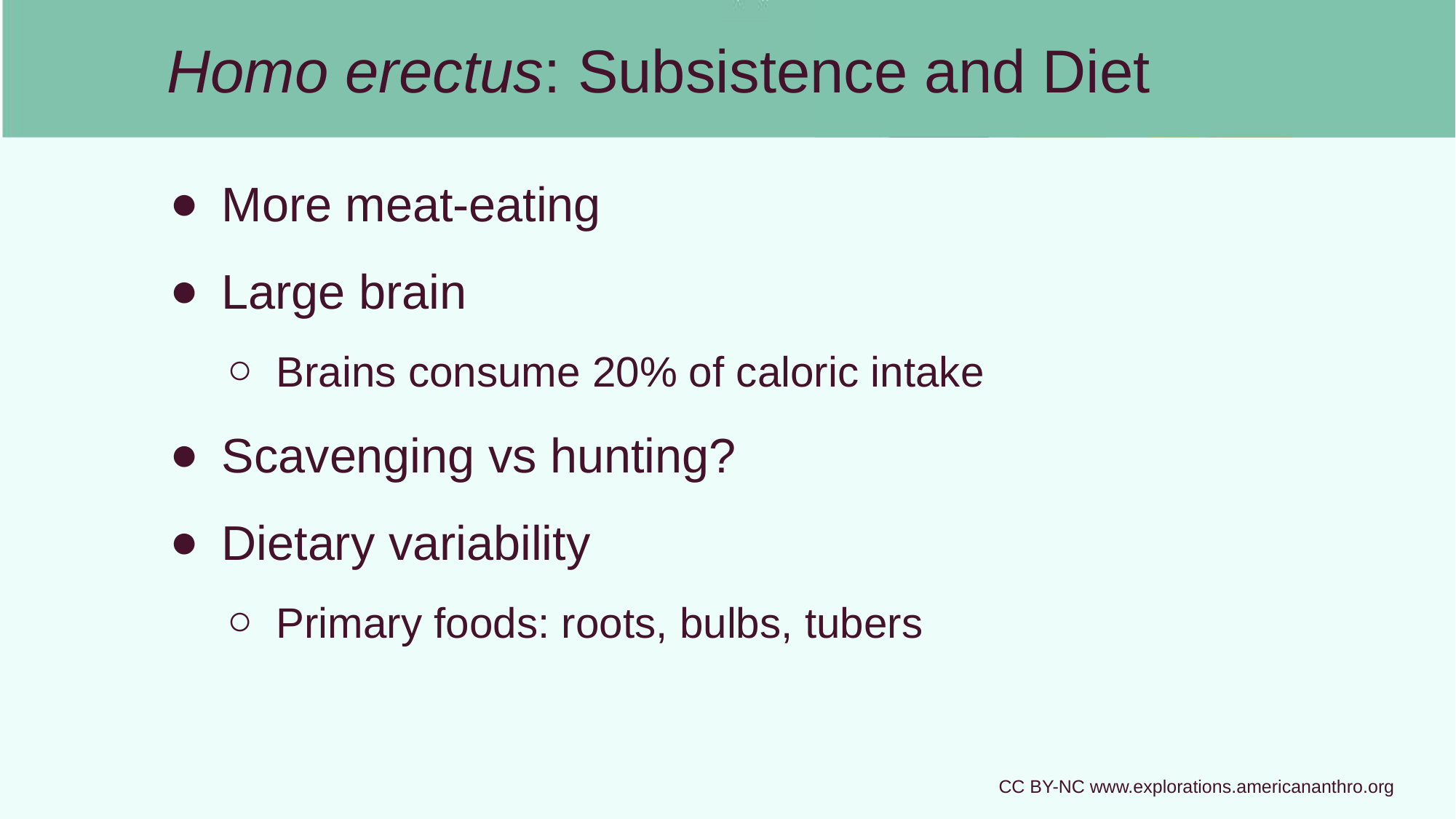

# Homo erectus: Subsistence and Diet

More meat-eating
Large brain
Brains consume 20% of caloric intake
Scavenging vs hunting?
Dietary variability
Primary foods: roots, bulbs, tubers